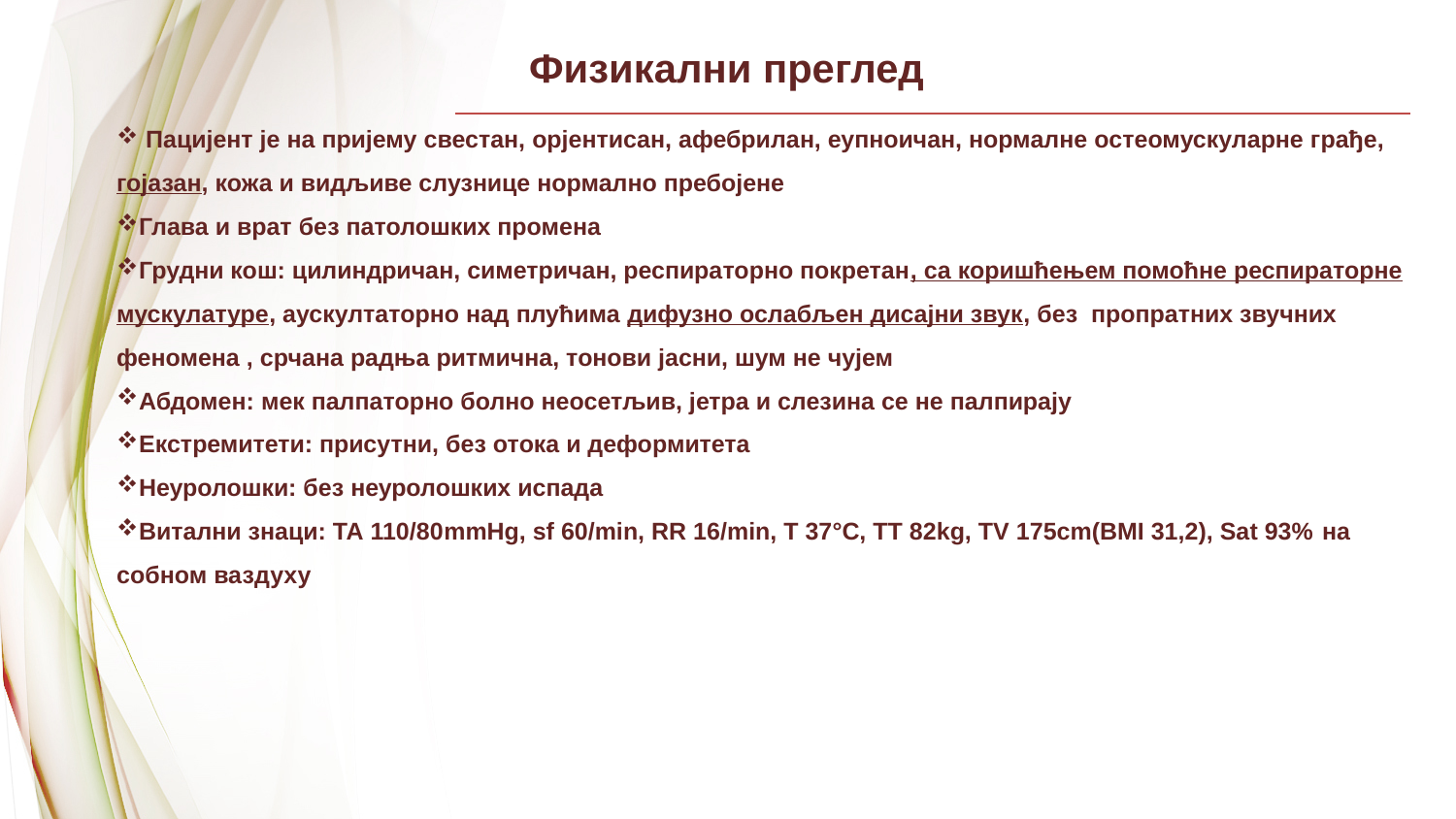

Физикални преглед
 Пацијент је на пријему свестан, орјентисан, афебрилан, еупноичан, нормалне остеомускуларне грађе,    гојазан, кожа и видљиве слузнице нормално пребојене
Глава и врат без патолошких промена
Грудни кош: цилиндричан, симетричан, респираторно покретан, са коришћењем помоћне респираторне мускулатуре, аускултаторно над плућима дифузно ослабљен дисајни звук, без  пропратних звучних          феномена , срчана радња ритмична, тонови јасни, шум не чујем
Абдомен: мек палпаторно болно неосетљив, јетра и слезина се не палпирају
Екстремитети: присутни, без отока и деформитета
Неуролошки: без неуролошких испада
Витални знаци: ТА 110/80mmHg, sf 60/min, RR 16/min, T 37°C, TT 82kg, TV 175cm(BMI 31,2), Sat 93% на          собном ваздуху